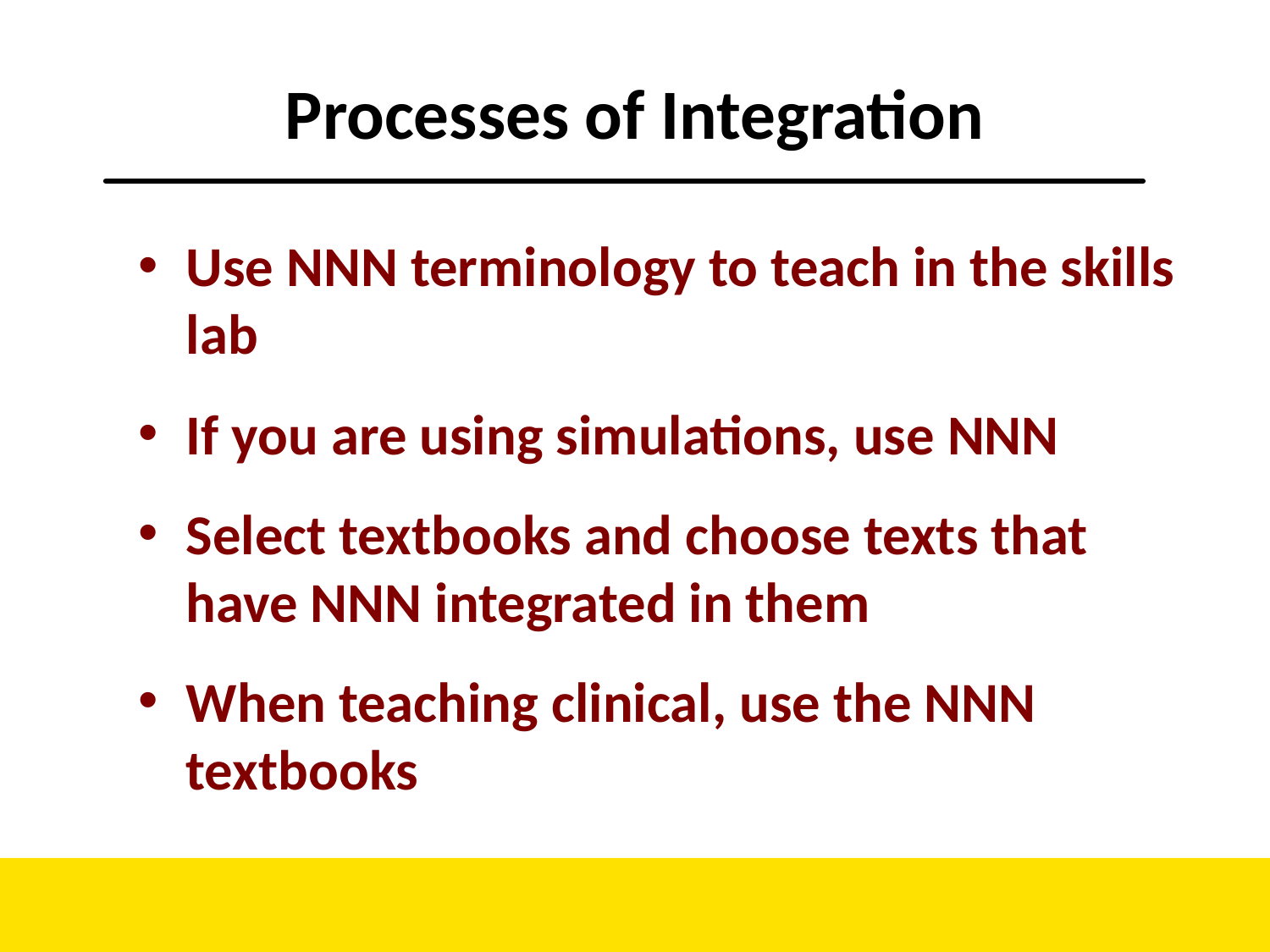

# Processes of Integration
Use NNN terminology to teach in the skills lab
If you are using simulations, use NNN
Select textbooks and choose texts that have NNN integrated in them
When teaching clinical, use the NNN textbooks